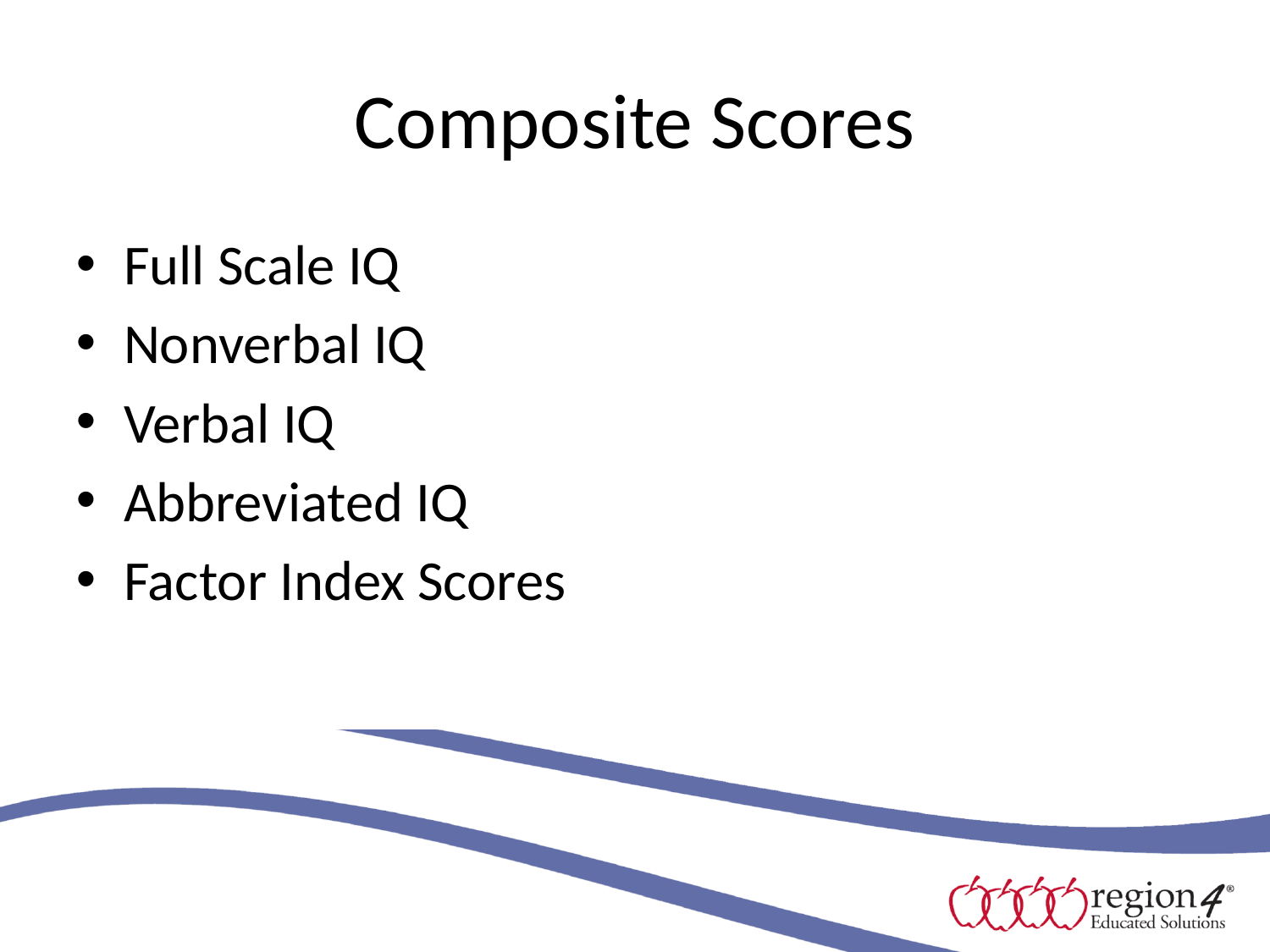

# Composite Scores
Full Scale IQ
Nonverbal IQ
Verbal IQ
Abbreviated IQ
Factor Index Scores